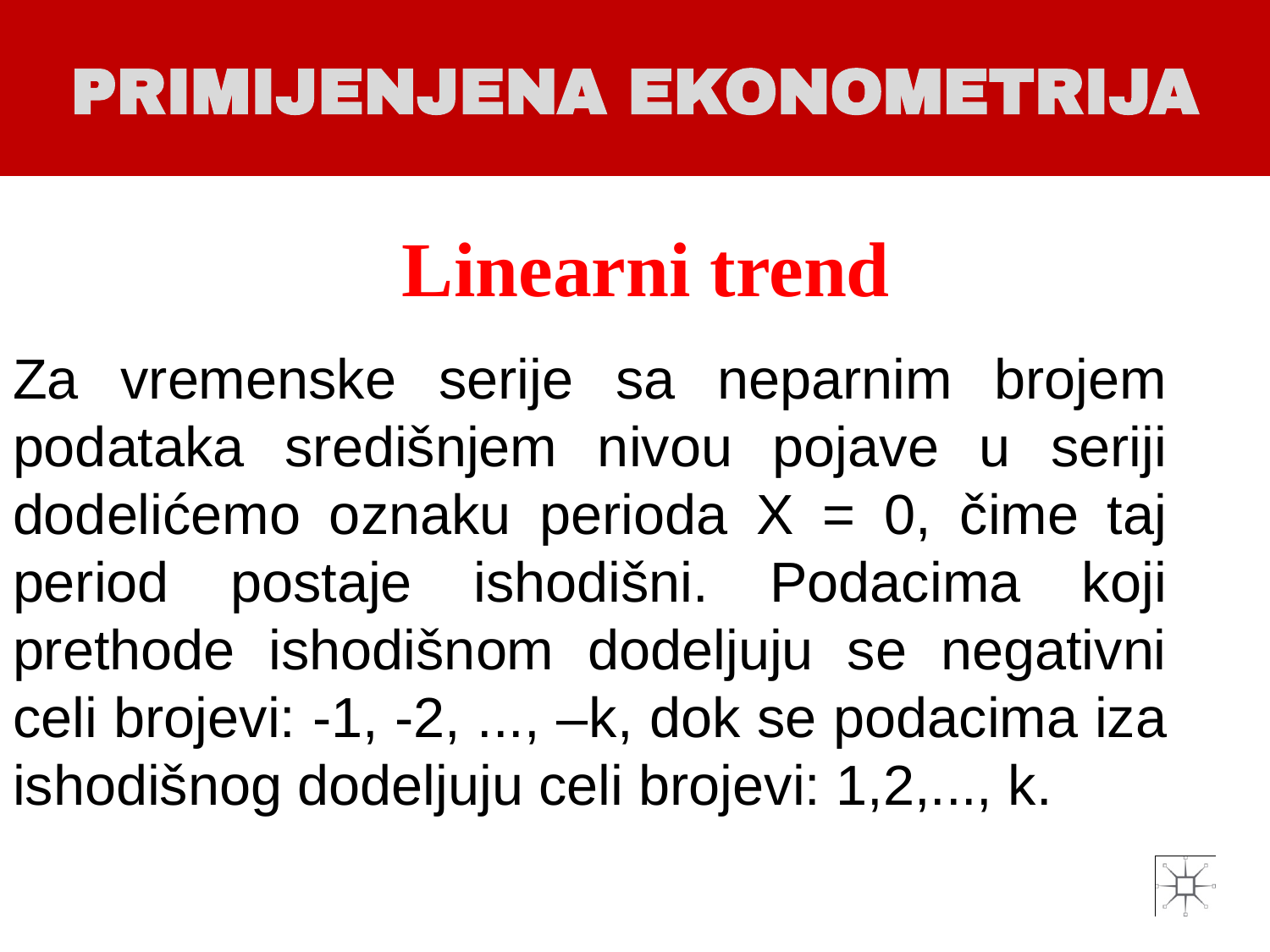

PRIMIJENJENA EKONOMETRIJA
# Linearni trend
Za vremenske serije sa neparnim brojem podataka središnjem nivou pojave u seriji dodelićemo oznaku perioda X = 0, čime taj period postaje ishodišni. Podacima koji prethode ishodišnom dodeljuju se negativni celi brojevi: -1, -2, ..., –k, dok se podacima iza ishodišnog dodeljuju celi brojevi: 1,2,..., k.